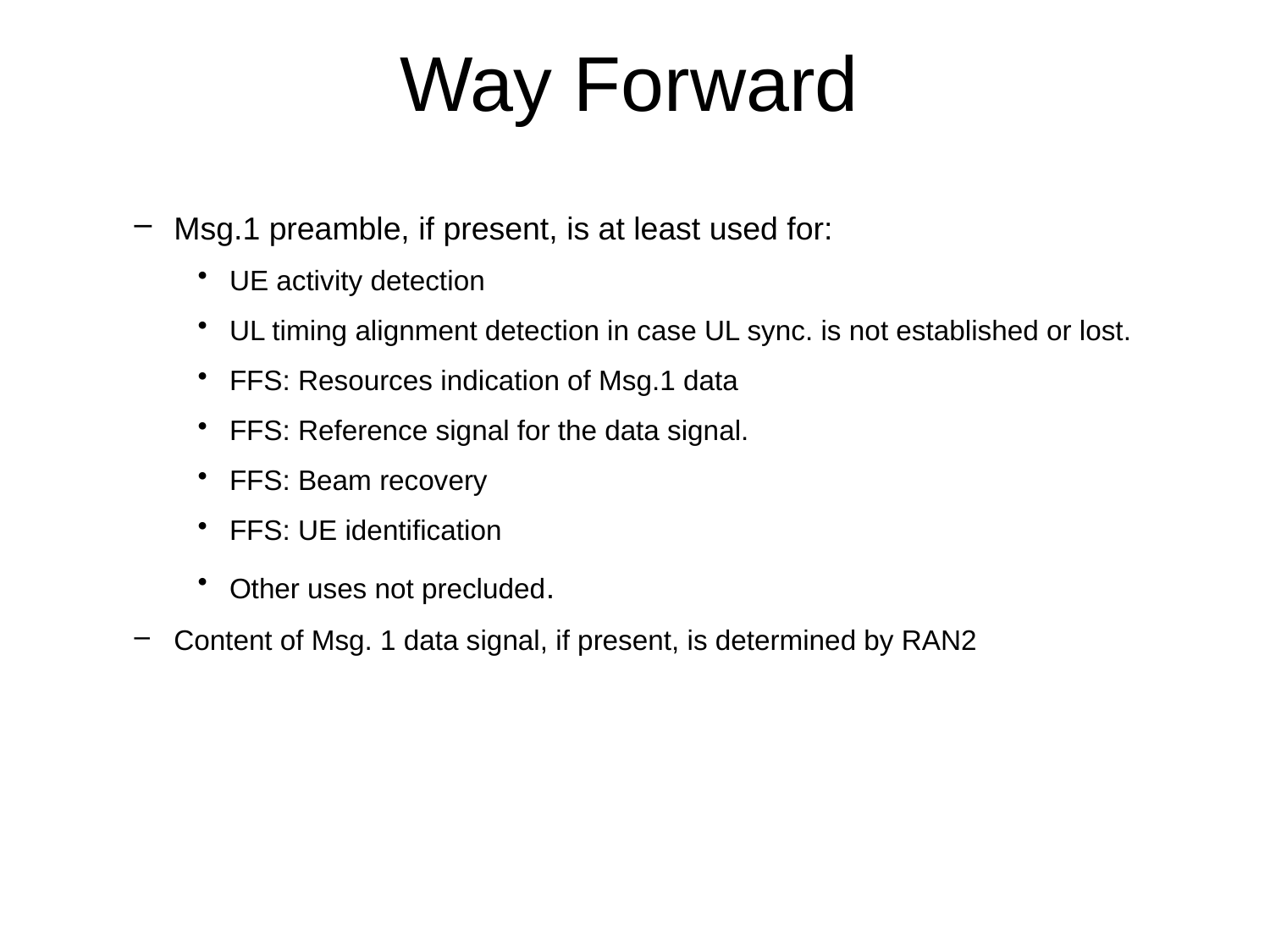

# Way Forward
Msg.1 preamble, if present, is at least used for:
UE activity detection
UL timing alignment detection in case UL sync. is not established or lost.
FFS: Resources indication of Msg.1 data
FFS: Reference signal for the data signal.
FFS: Beam recovery
FFS: UE identification
Other uses not precluded.
Content of Msg. 1 data signal, if present, is determined by RAN2